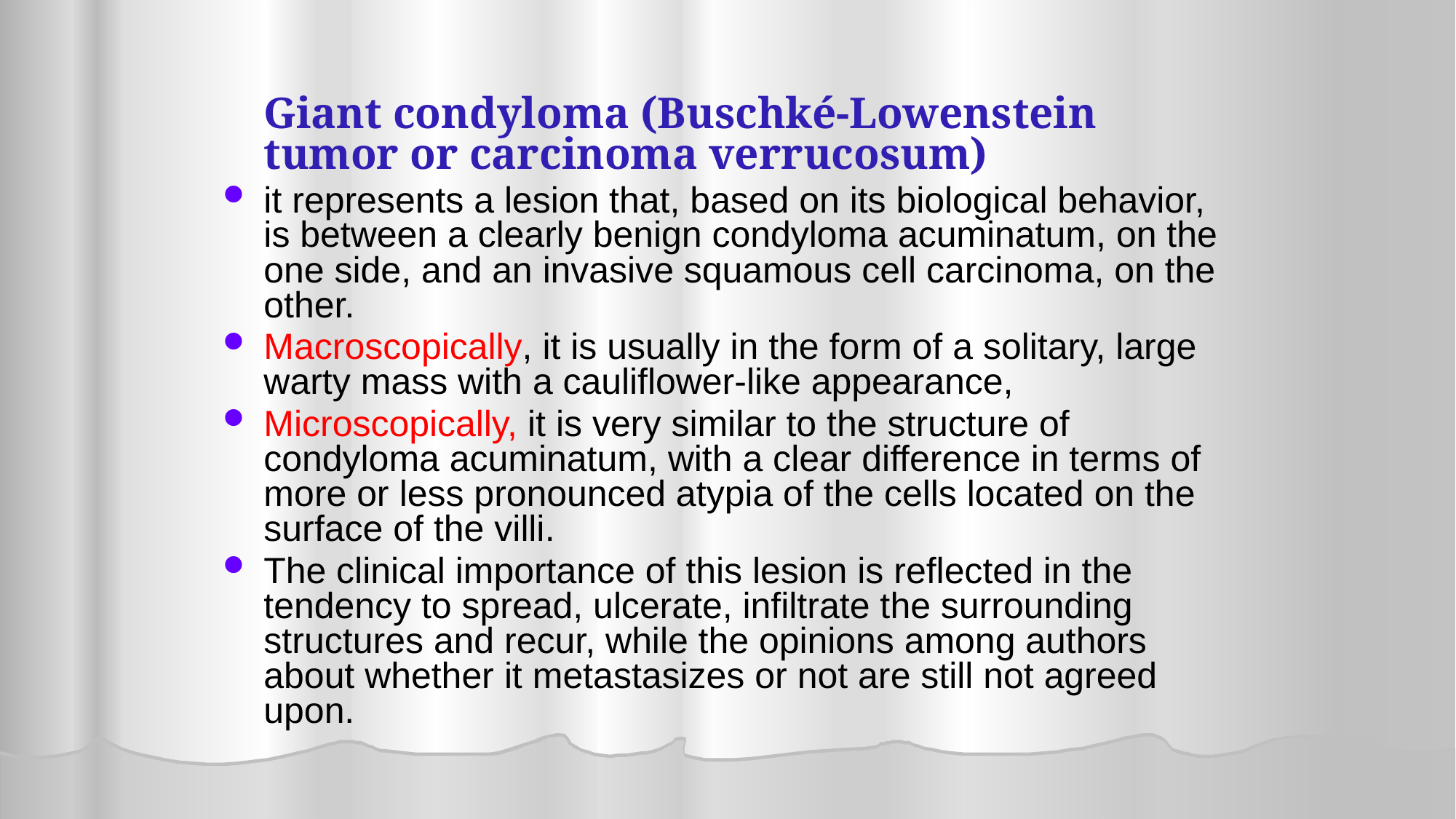

Giant condyloma (Buschké-Lowenstein tumor or carcinoma verrucosum)
it represents a lesion that, based on its biological behavior, is between a clearly benign condyloma acuminatum, on the one side, and an invasive squamous cell carcinoma, on the other.
Macroscopically, it is usually in the form of a solitary, large warty mass with a cauliflower-like appearance,
Microscopically, it is very similar to the structure of condyloma acuminatum, with a clear difference in terms of more or less pronounced atypia of the cells located on the surface of the villi.
The clinical importance of this lesion is reflected in the tendency to spread, ulcerate, infiltrate the surrounding structures and recur, while the opinions among authors about whether it metastasizes or not are still not agreed upon.